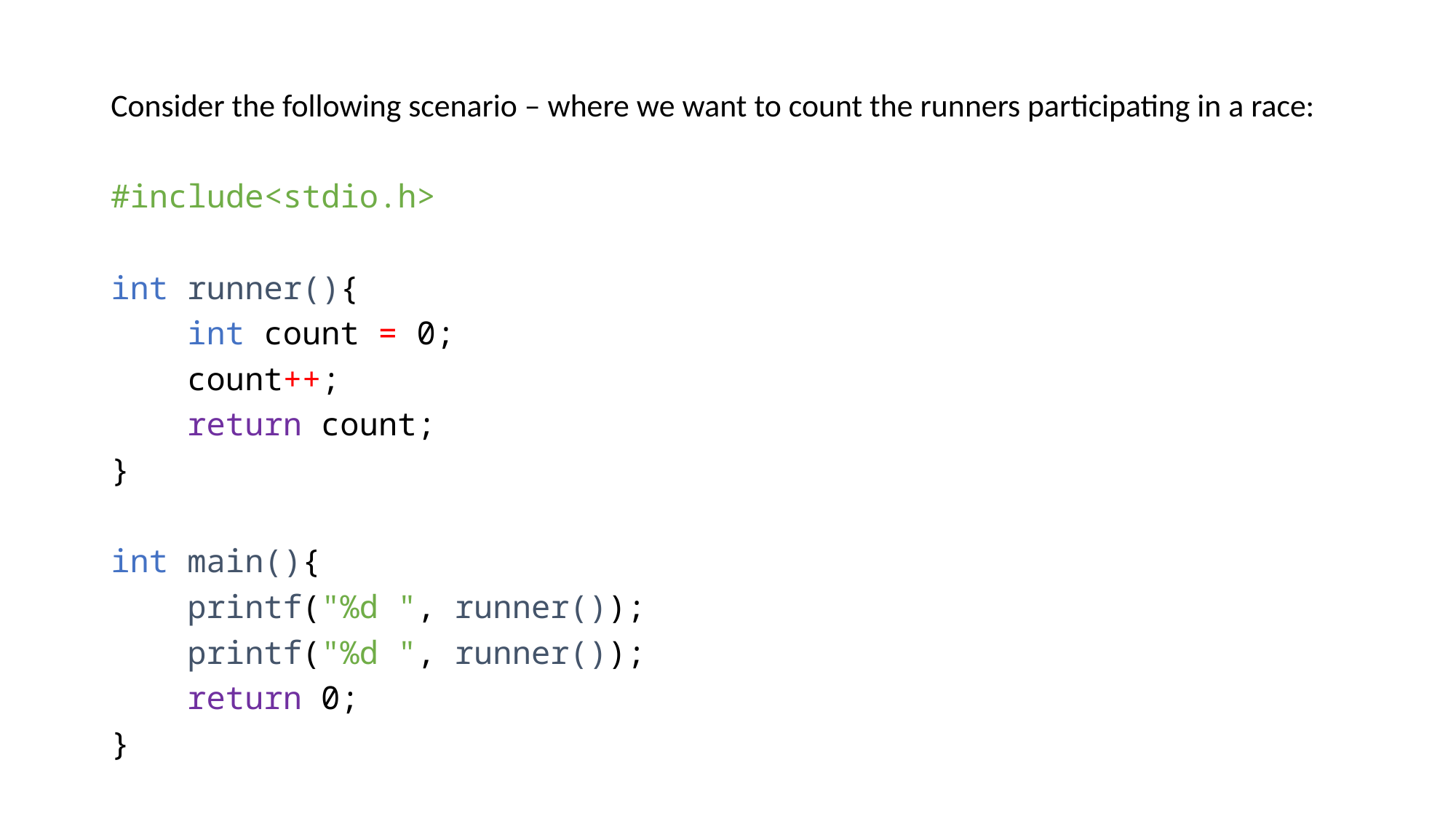

Consider the following scenario – where we want to count the runners participating in a race:

#include<stdio.h>

int runner(){
    int count = 0;
    count++;
    return count;
}

int main(){
    printf("%d ", runner());
    printf("%d ", runner());
    return 0;
}